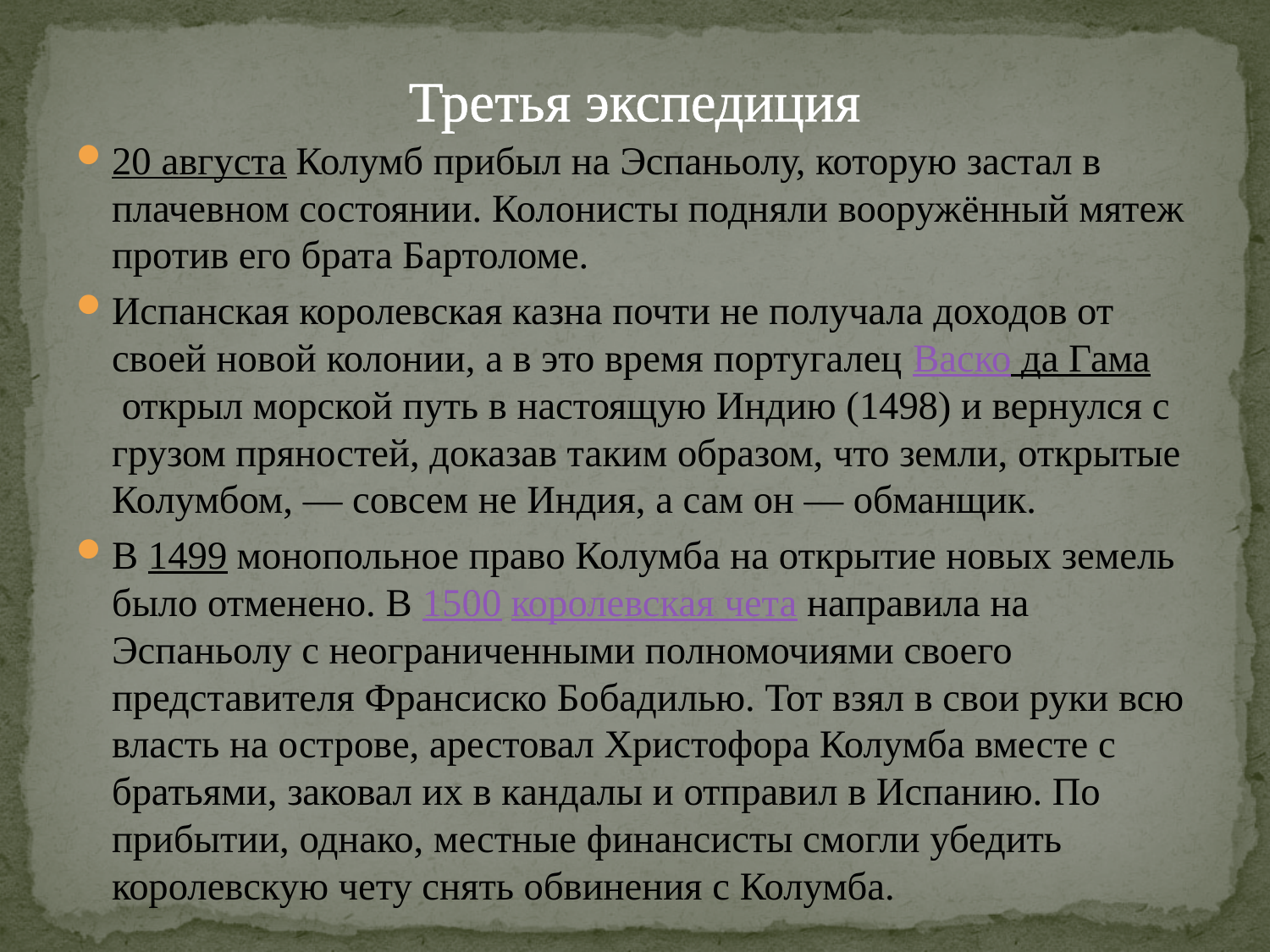

# Третья экспедиция
20 августа Колумб прибыл на Эспаньолу, которую застал в плачевном состоянии. Колонисты подняли вооружённый мятеж против его брата Бартоломе.
Испанская королевская казна почти не получала доходов от своей новой колонии, а в это время португалец Васко да Гама открыл морской путь в настоящую Индию (1498) и вернулся с грузом пряностей, доказав таким образом, что земли, открытые Колумбом, — совсем не Индия, а сам он — обманщик.
В 1499 монопольное право Колумба на открытие новых земель было отменено. В 1500 королевская чета направила на Эспаньолу с неограниченными полномочиями своего представителя Франсиско Бобадилью. Тот взял в свои руки всю власть на острове, арестовал Христофора Колумба вместе с братьями, заковал их в кандалы и отправил в Испанию. По прибытии, однако, местные финансисты смогли убедить королевскую чету снять обвинения с Колумба.